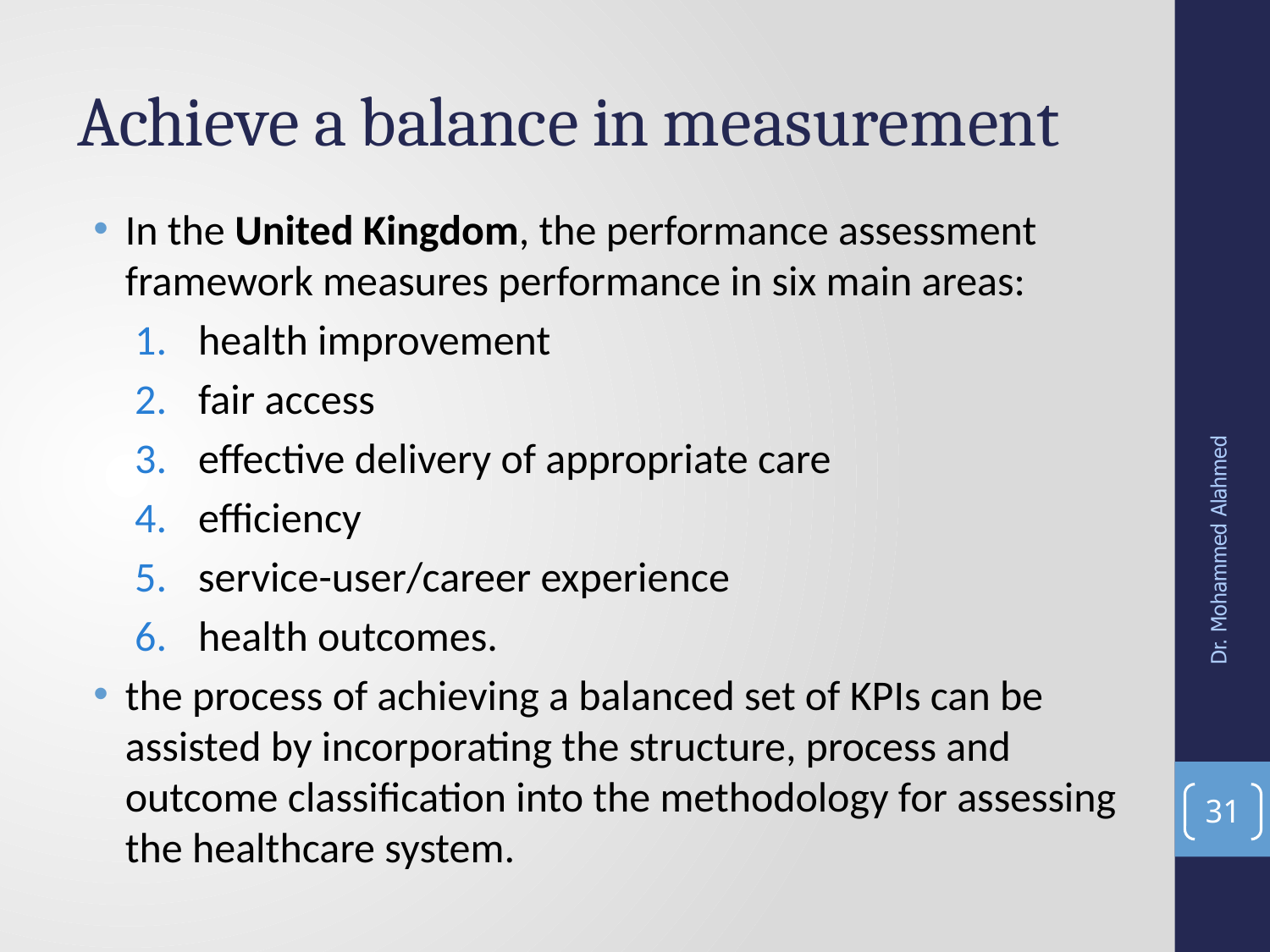

# Achieve a balance in measurement
In the United Kingdom, the performance assessment framework measures performance in six main areas:
health improvement
fair access
effective delivery of appropriate care
efficiency
service-user/career experience
health outcomes.
the process of achieving a balanced set of KPIs can be assisted by incorporating the structure, process and outcome classification into the methodology for assessing the healthcare system.
Dr. Mohammed Alahmed
31